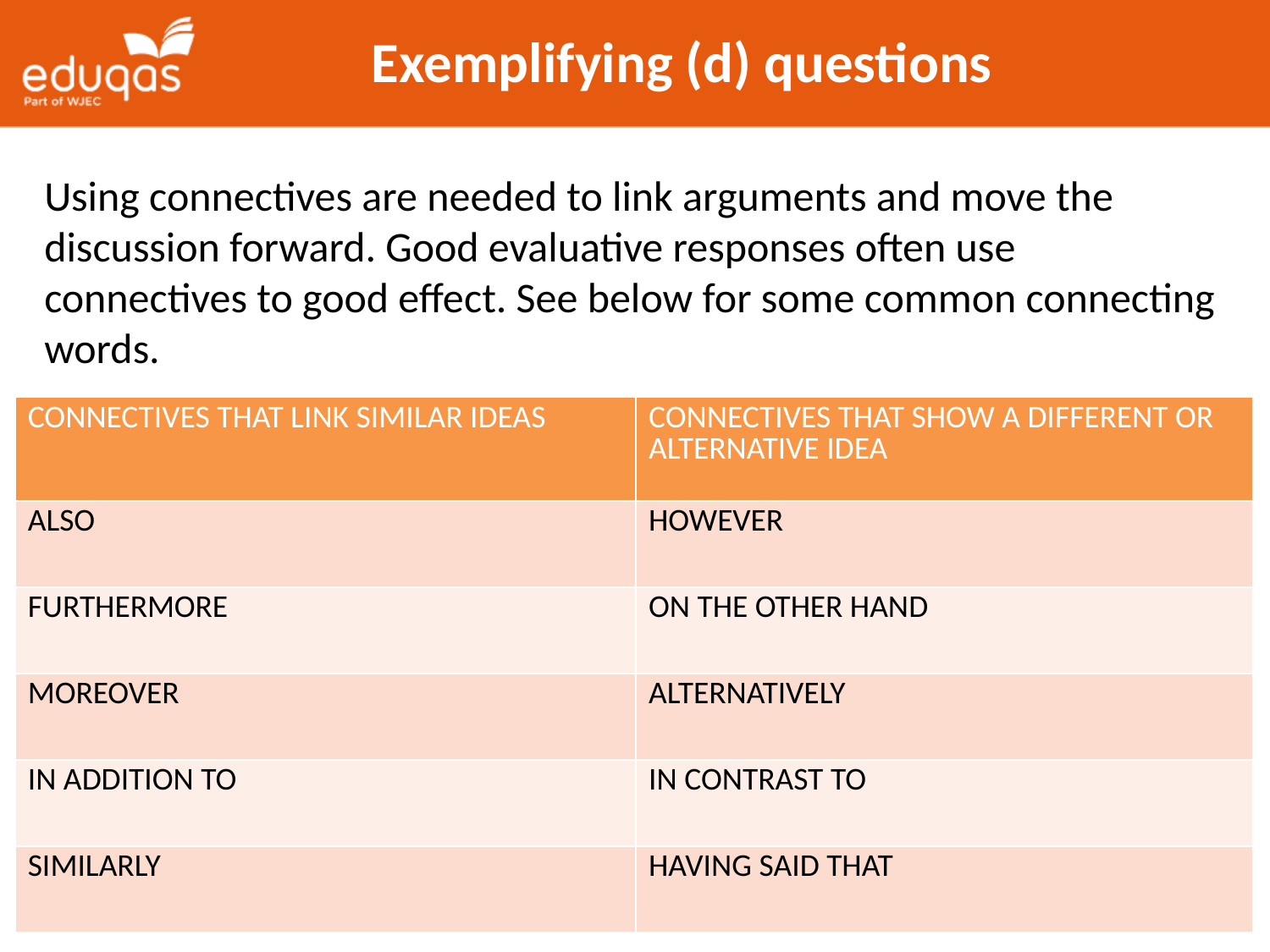

# Exemplifying (d) questions
Using connectives are needed to link arguments and move the discussion forward. Good evaluative responses often use connectives to good effect. See below for some common connecting words.
| CONNECTIVES THAT LINK SIMILAR IDEAS | CONNECTIVES THAT SHOW A DIFFERENT OR ALTERNATIVE IDEA |
| --- | --- |
| ALSO | HOWEVER |
| FURTHERMORE | ON THE OTHER HAND |
| MOREOVER | ALTERNATIVELY |
| IN ADDITION TO | IN CONTRAST TO |
| SIMILARLY | HAVING SAID THAT |